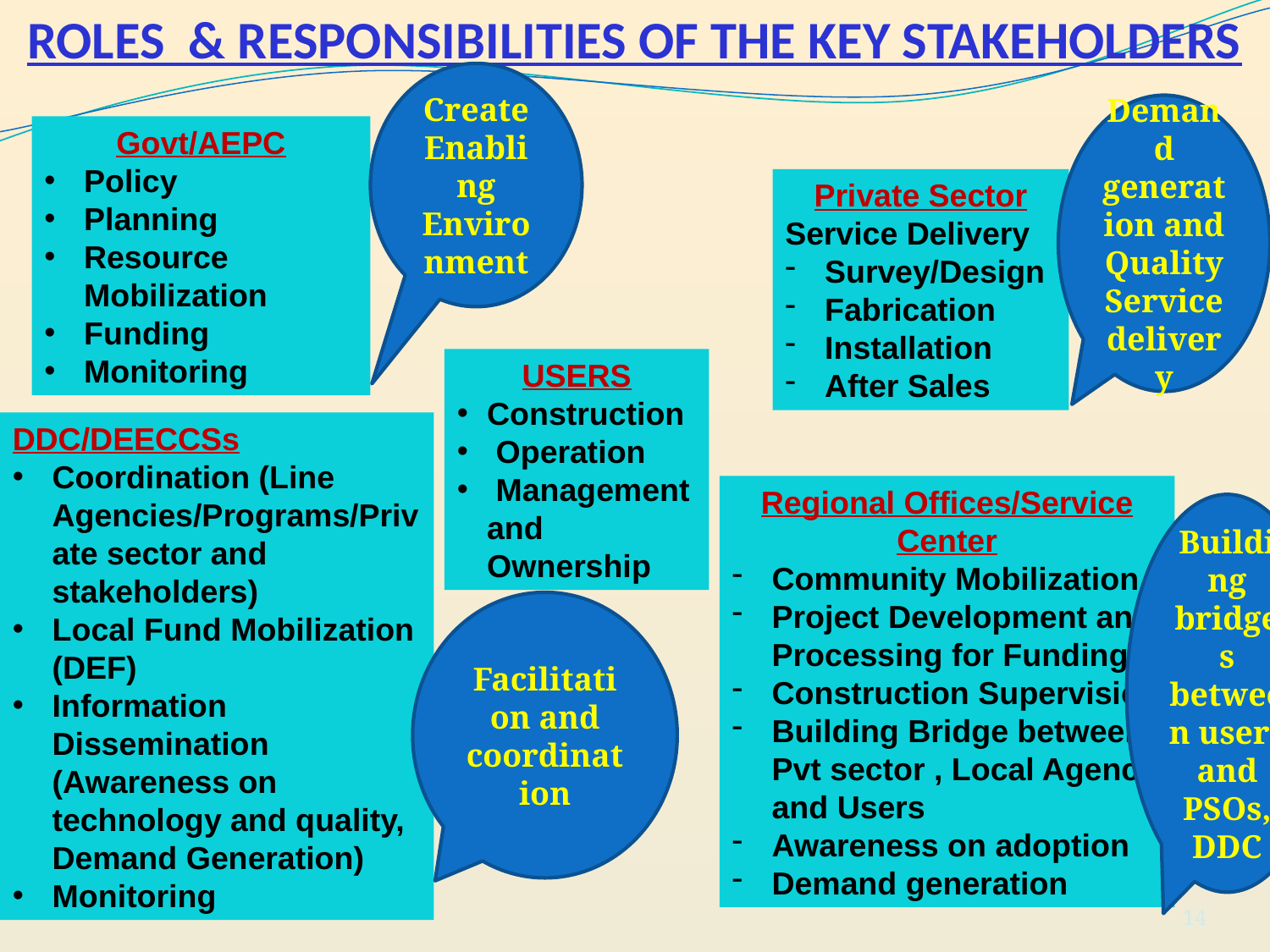

Roles  & Responsibilities of the key stakeholders
Create Enabling Environment
Demand generation and Quality Service delivery
Govt/AEPC
Policy
Planning
Resource Mobilization
Funding
Monitoring
Private Sector
Service Delivery
Survey/Design
Fabrication
Installation
After Sales
USERS
Construction
 Operation
 Management and Ownership
DDC/DEECCSs
Coordination (Line Agencies/Programs/Private sector and stakeholders)
Local Fund Mobilization (DEF)
Information Dissemination (Awareness on technology and quality, Demand Generation)
Monitoring
Regional Offices/Service Center
Community Mobilization
Project Development and Processing for Funding
Construction Supervision
Building Bridge between Pvt sector , Local Agency and Users
Awareness on adoption
Demand generation
Building bridges between users and PSOs, DDC
Facilitation and coordination
14